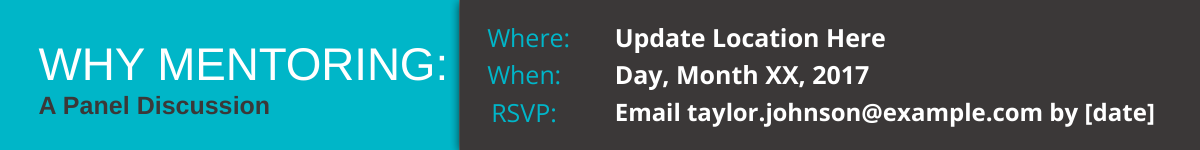

Where:
Update Location Here
When:
Day, Month XX, 2017
RSVP:
Email taylor.johnson@example.com by [date]